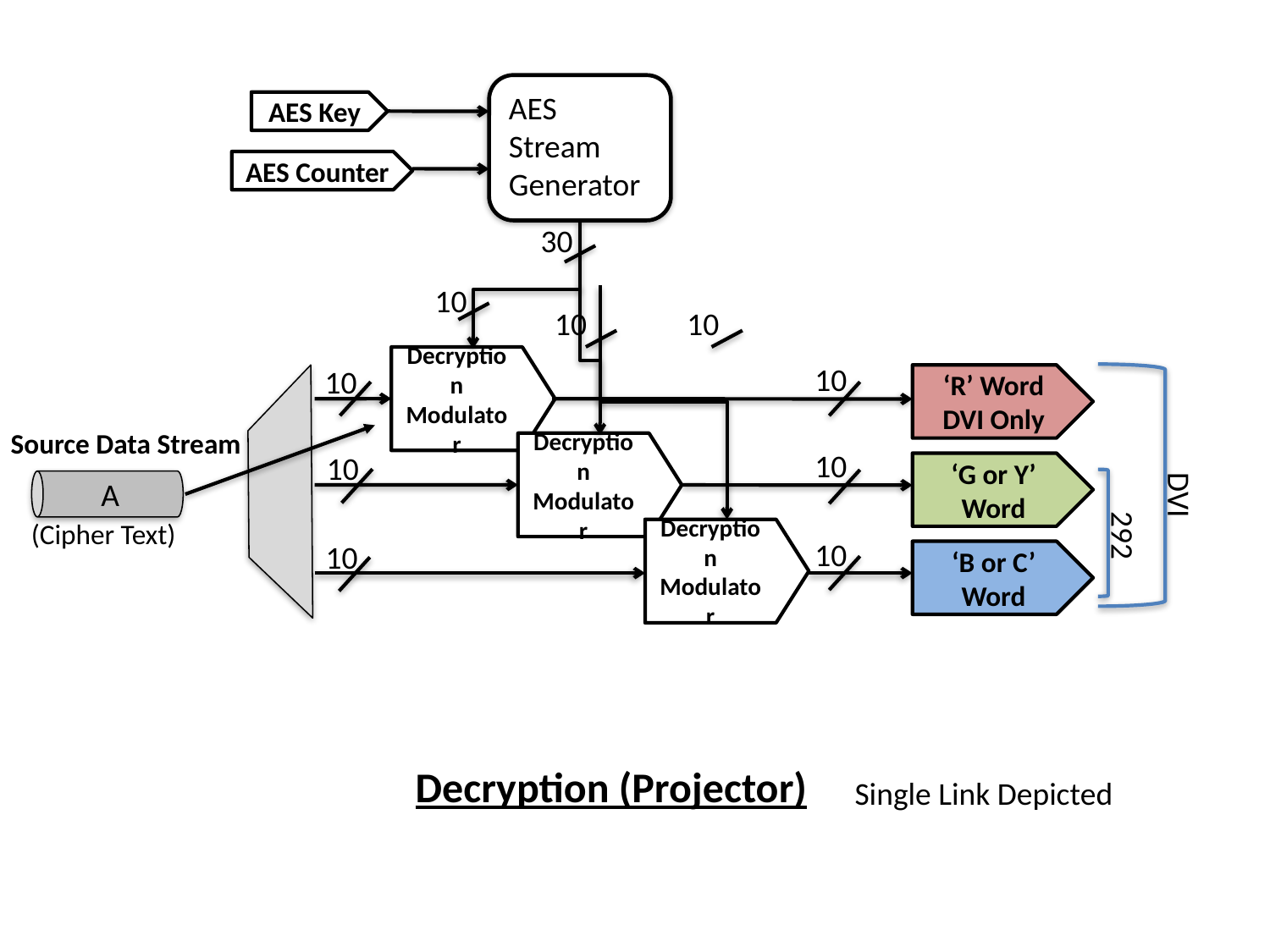

AES
Stream
Generator
AES Key
AES Counter
30
10
10
10
Decryption
Modulator
10
10

‘R’ Word
DVI Only

Decryption
Modulator
A
Source Data Stream
10
10
‘G or Y’ Word

DVI
Decryption
Modulator
292
(Cipher Text)
10
10
‘B or C’ Word
Decryption (Projector)
Single Link Depicted